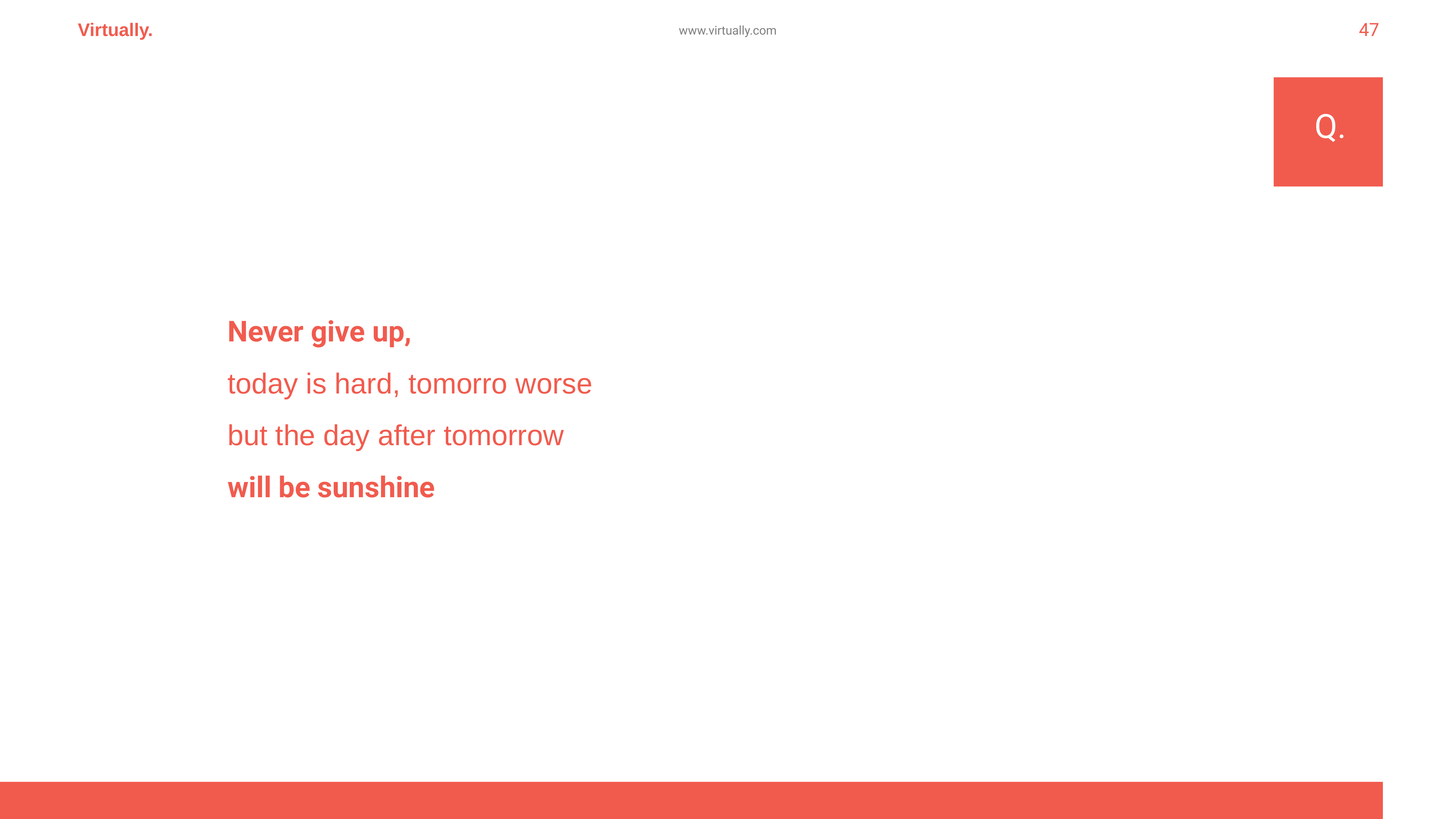

Virtually.
47
www.virtually.com

Q.
Never give up,
today is hard, tomorro worse but the day after tomorrow
will be sunshine